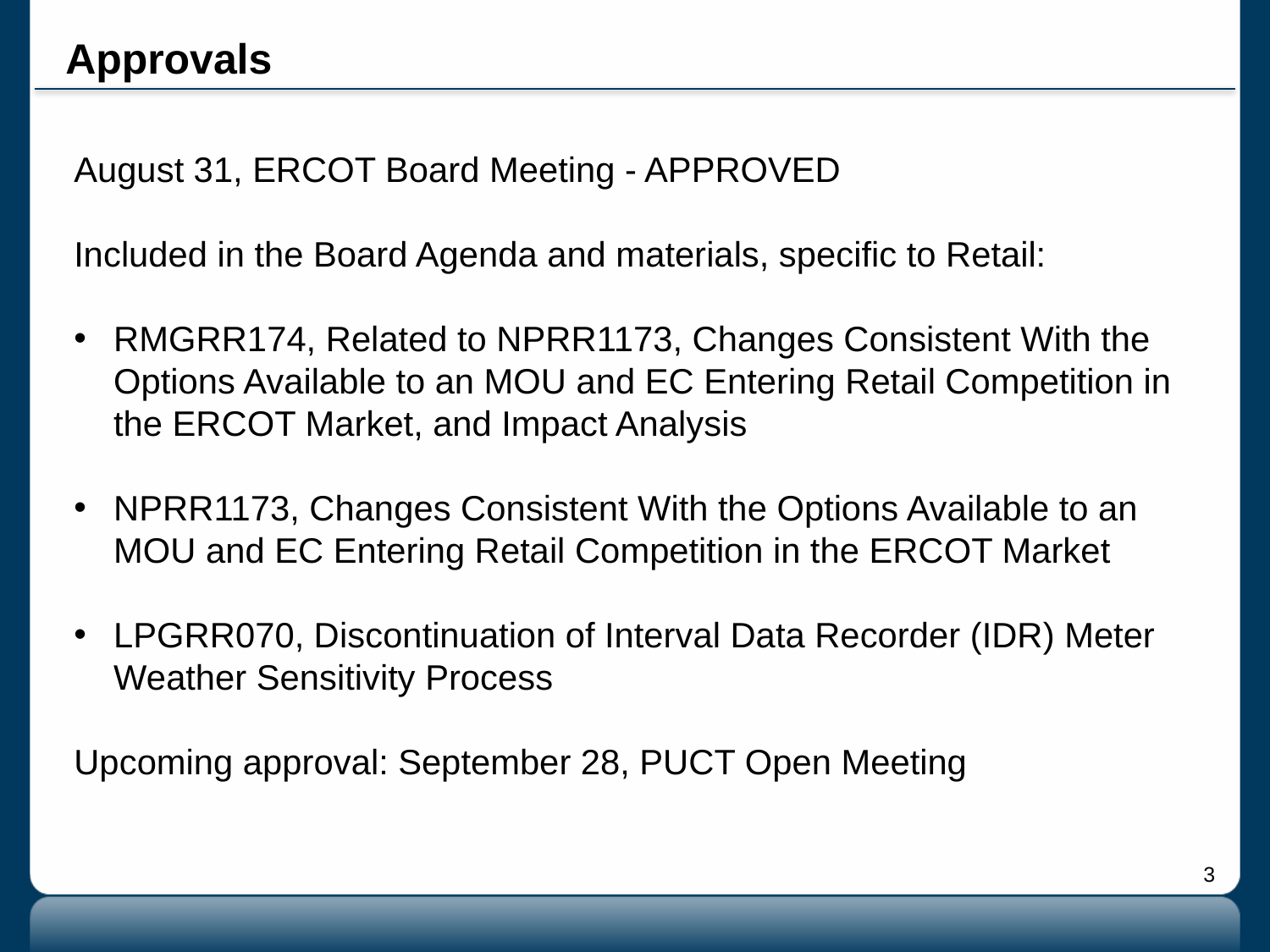

# Approvals
August 31, ERCOT Board Meeting - APPROVED

Included in the Board Agenda and materials, specific to Retail:

RMGRR174, Related to NPRR1173, Changes Consistent With the Options Available to an MOU and EC Entering Retail Competition in the ERCOT Market, and Impact Analysis

NPRR1173, Changes Consistent With the Options Available to an MOU and EC Entering Retail Competition in the ERCOT Market

LPGRR070, Discontinuation of Interval Data Recorder (IDR) Meter Weather Sensitivity Process

Upcoming approval: September 28, PUCT Open Meeting